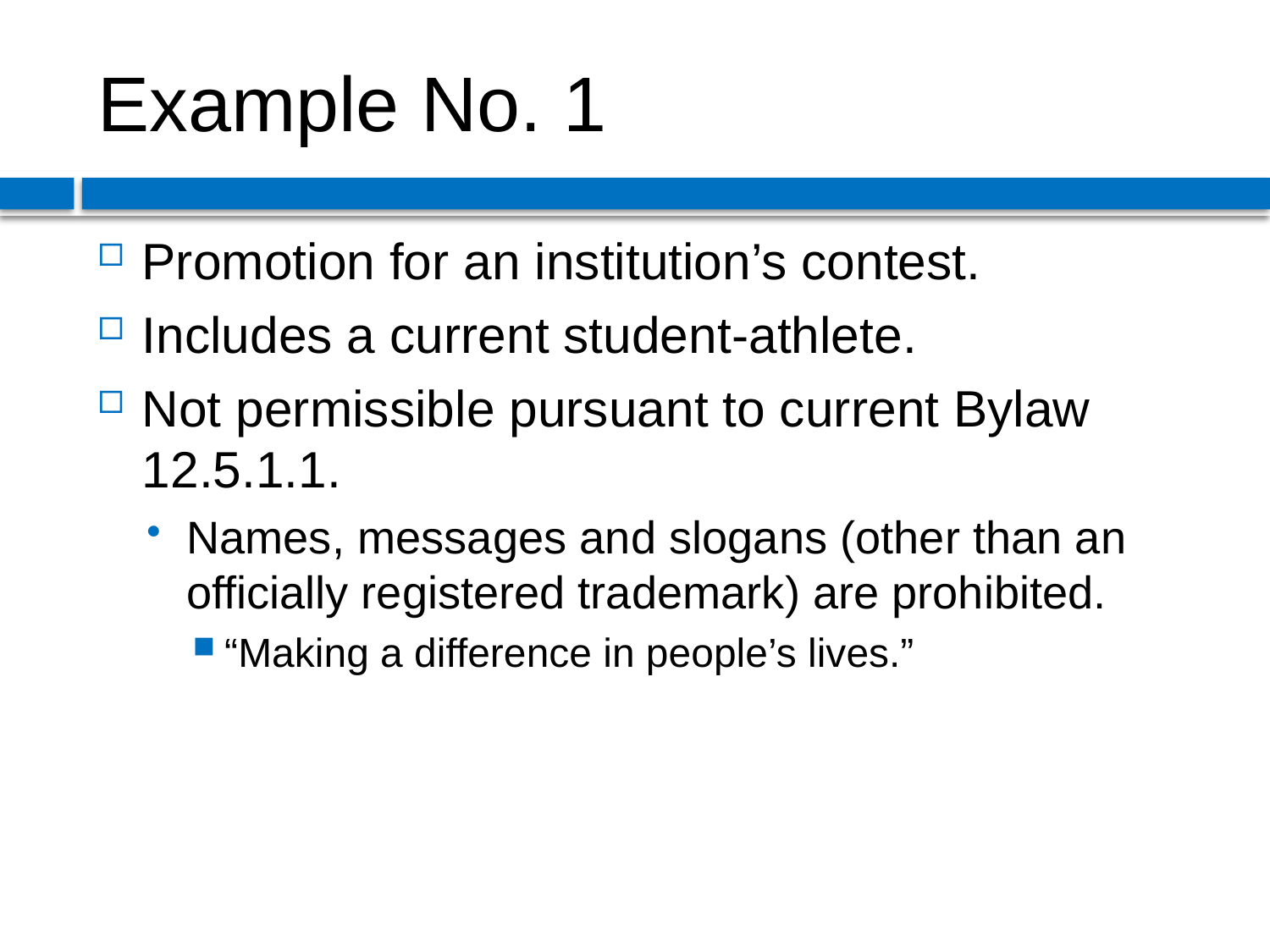

# Example No. 1
Promotion for an institution’s contest.
Includes a current student-athlete.
Not permissible pursuant to current Bylaw 12.5.1.1.
Names, messages and slogans (other than an officially registered trademark) are prohibited.
“Making a difference in people’s lives.”